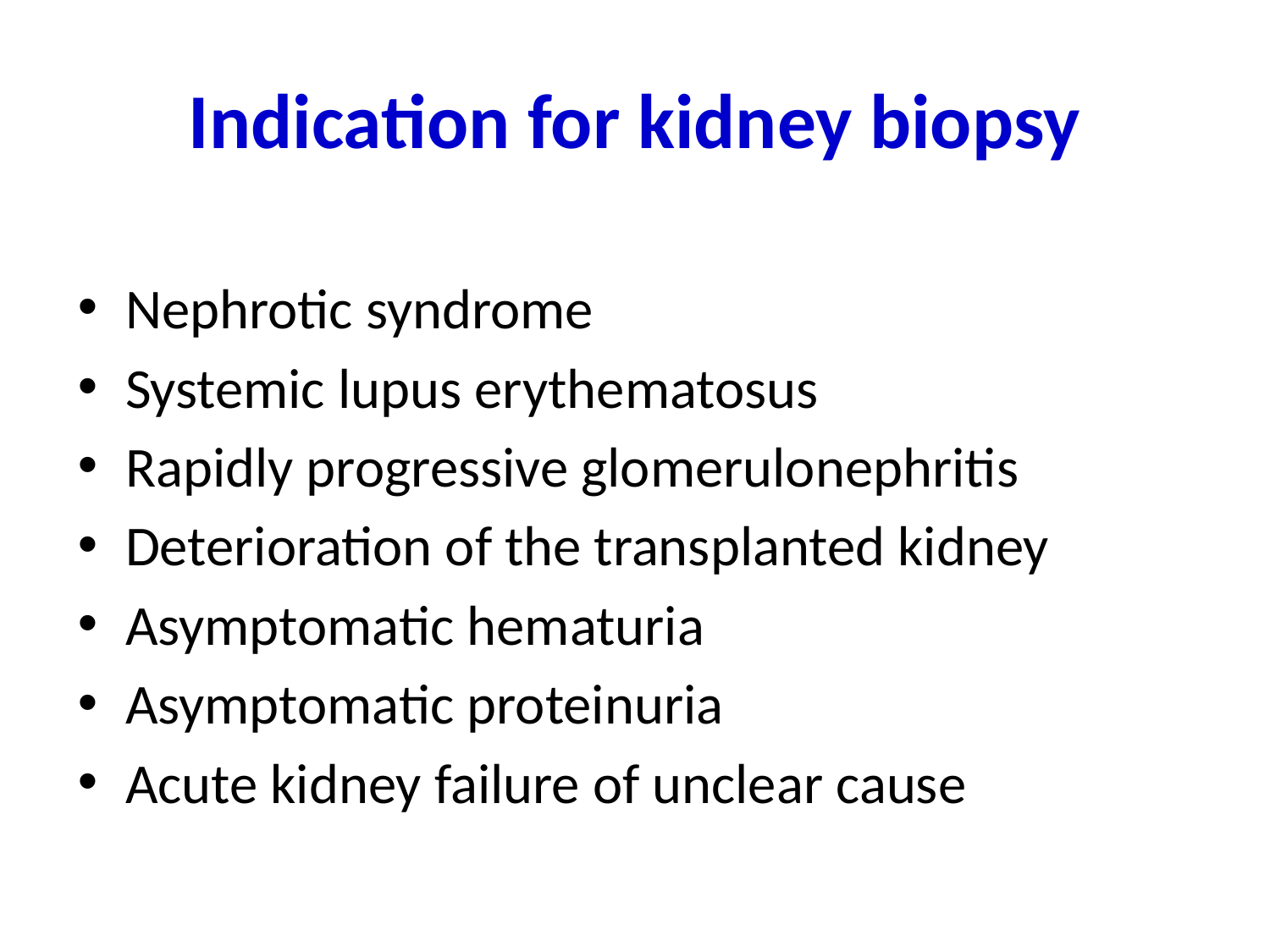

# Indication for kidney biopsy
Nephrotic syndrome
Systemic lupus erythematosus
Rapidly progressive glomerulonephritis
Deterioration of the transplanted kidney
Asymptomatic hematuria
Asymptomatic proteinuria
Acute kidney failure of unclear cause